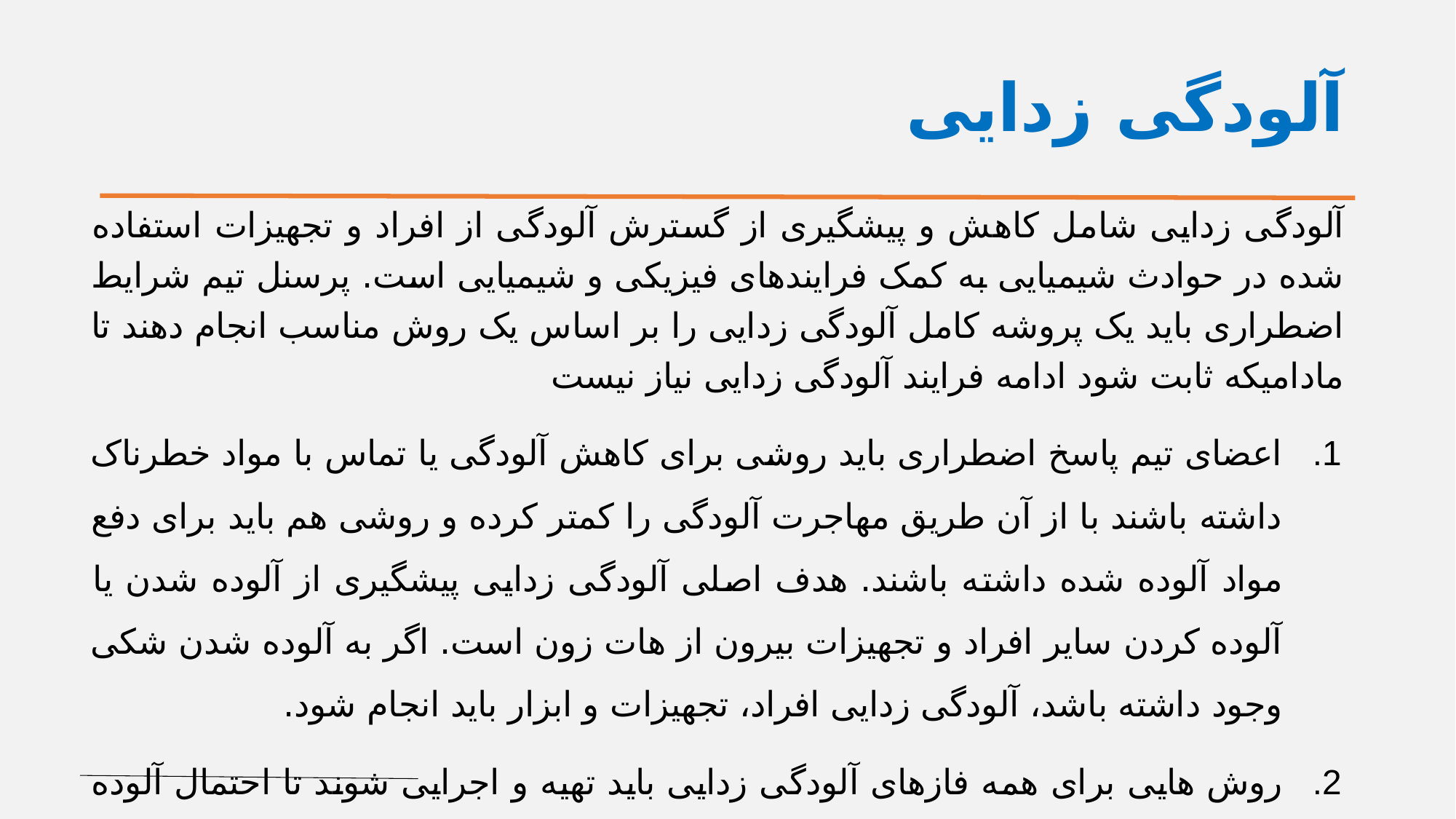

# آلودگی زدایی
آلودگی زدایی شامل کاهش و پیشگیری از گسترش آلودگی از افراد و تجهیزات استفاده شده در حوادث شیمیایی به کمک فرایندهای فیزیکی و شیمیایی است. پرسنل تیم شرایط اضطراری باید یک پروشه کامل آلودگی زدایی را بر اساس یک روش مناسب انجام دهند تا مادامیکه ثابت شود ادامه فرایند آلودگی زدایی نیاز نیست
اعضای تیم پاسخ اضطراری باید روشی برای کاهش آلودگی یا تماس با مواد خطرناک داشته باشند با از آن طریق مهاجرت آلودگی را کمتر کرده و روشی هم باید برای دفع مواد آلوده شده داشته باشند. هدف اصلی آلودگی زدایی پیشگیری از آلوده شدن یا آلوده کردن سایر افراد و تجهیزات بیرون از هات زون است. اگر به آلوده شدن شکی وجود داشته باشد، آلودگی زدایی افراد، تجهیزات و ابزار باید انجام شود.
روش هایی برای همه فازهای آلودگی زدایی باید تهیه و اجرایی شوند تا احتمال آلوده شدن افراد و تجهیزات کم شود.

Decontamination